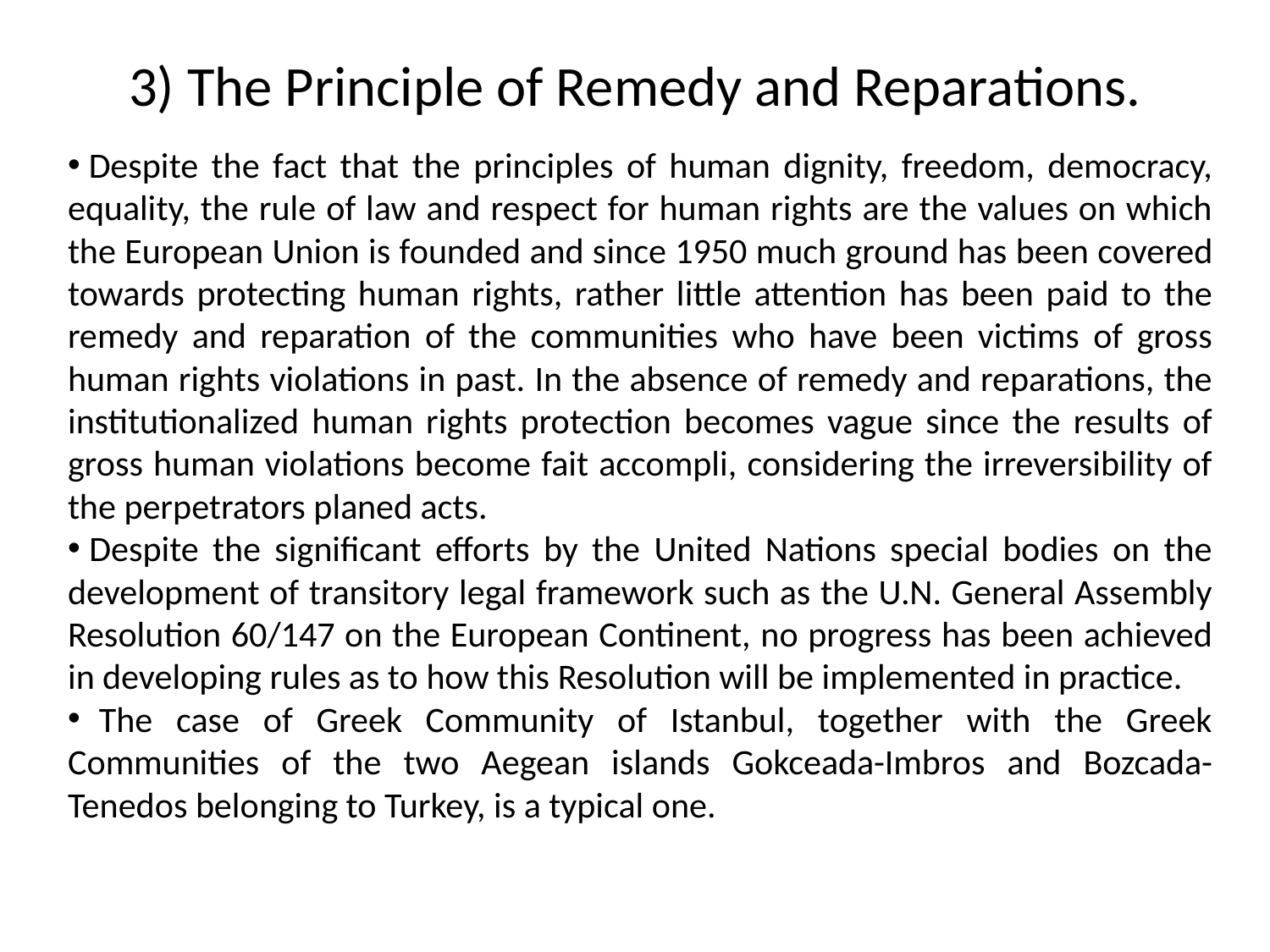

# 3) The Principle of Remedy and Reparations.
 Despite the fact that the principles of human dignity, freedom, democracy, equality, the rule of law and respect for human rights are the values on which the European Union is founded and since 1950 much ground has been covered towards protecting human rights, rather little attention has been paid to the remedy and reparation of the communities who have been victims of gross human rights violations in past. In the absence of remedy and reparations, the institutionalized human rights protection becomes vague since the results of gross human violations become fait accompli, considering the irreversibility of the perpetrators planed acts.
 Despite the significant efforts by the United Nations special bodies on the development of transitory legal framework such as the U.N. General Assembly Resolution 60/147 on the European Continent, no progress has been achieved in developing rules as to how this Resolution will be implemented in practice.
 The case of Greek Community of Istanbul, together with the Greek Communities of the two Aegean islands Gokceada-Imbros and Bozcada-Tenedos belonging to Turkey, is a typical one.